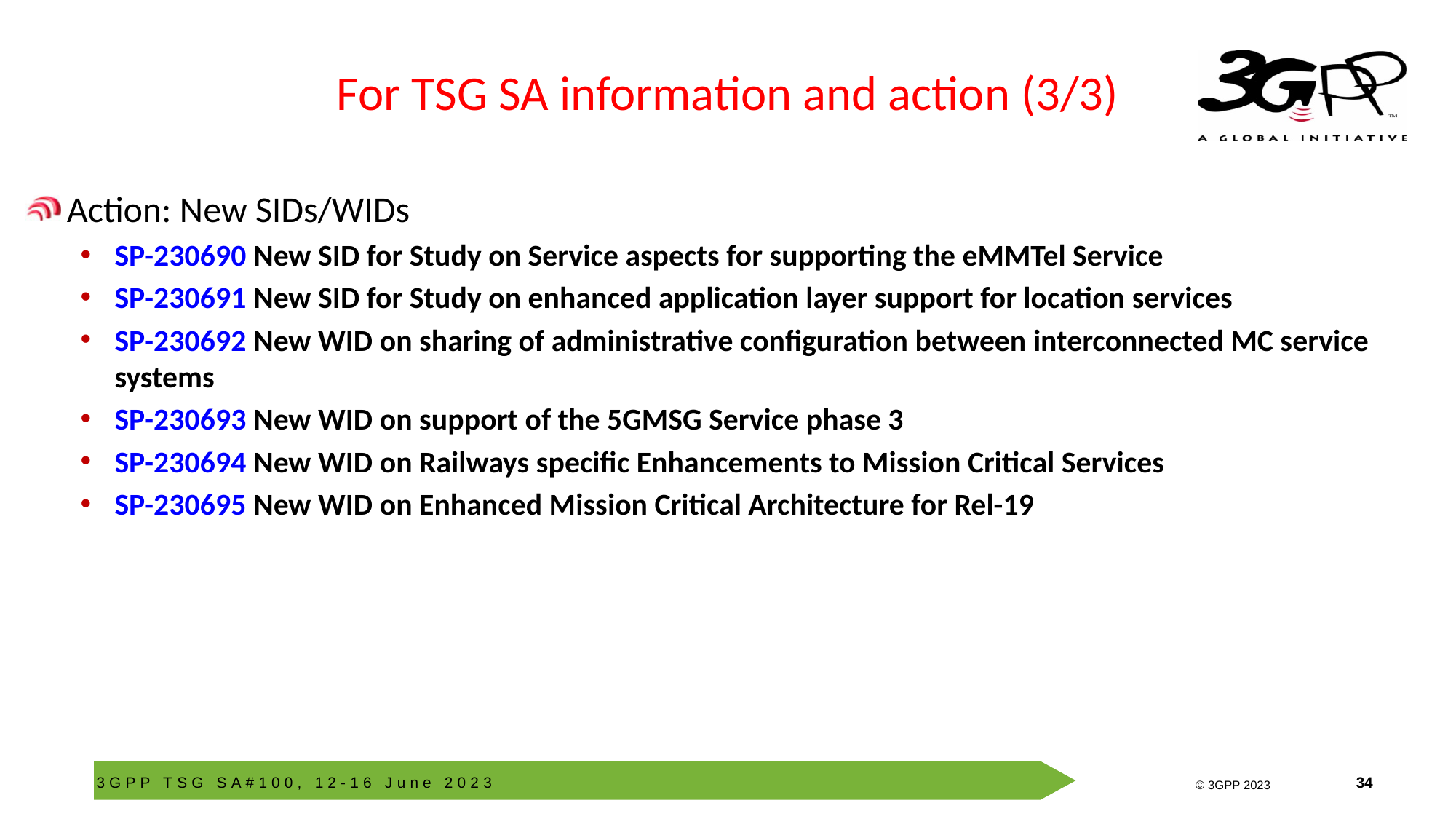

# For TSG SA information and action (3/3)
Action: New SIDs/WIDs
SP-230690 New SID for Study on Service aspects for supporting the eMMTel Service
SP-230691 New SID for Study on enhanced application layer support for location services
SP-230692 New WID on sharing of administrative configuration between interconnected MC service systems
SP-230693 New WID on support of the 5GMSG Service phase 3
SP-230694 New WID on Railways specific Enhancements to Mission Critical Services
SP-230695 New WID on Enhanced Mission Critical Architecture for Rel-19